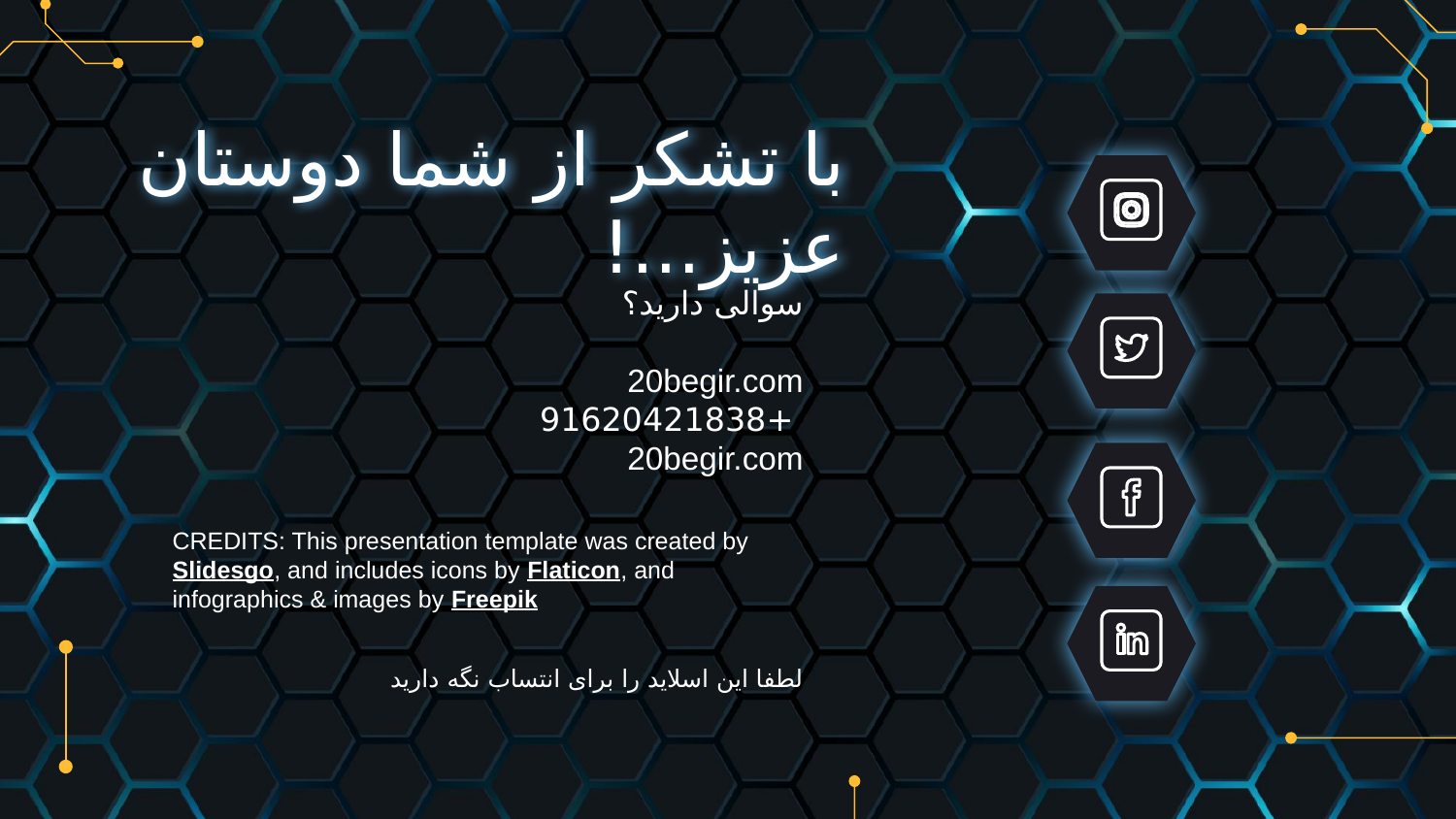

# با تشکر از شما دوستان عزیز...!

سوالی دارید؟

20begir.com
 +91620421838
20begir.com

لطفا این اسلاید را برای انتساب نگه دارید